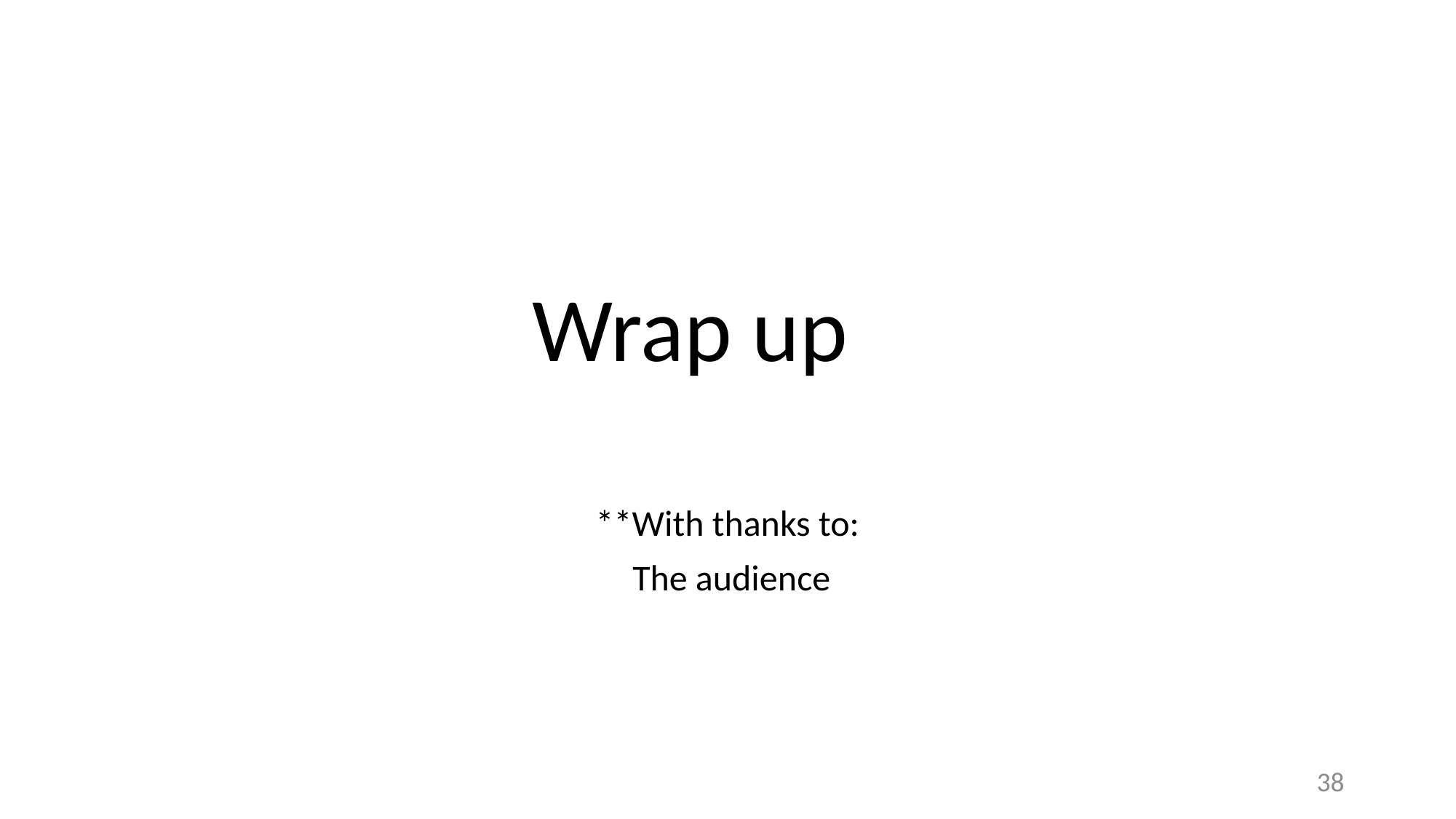

# Wrap up
**With thanks to:
 The audience
38